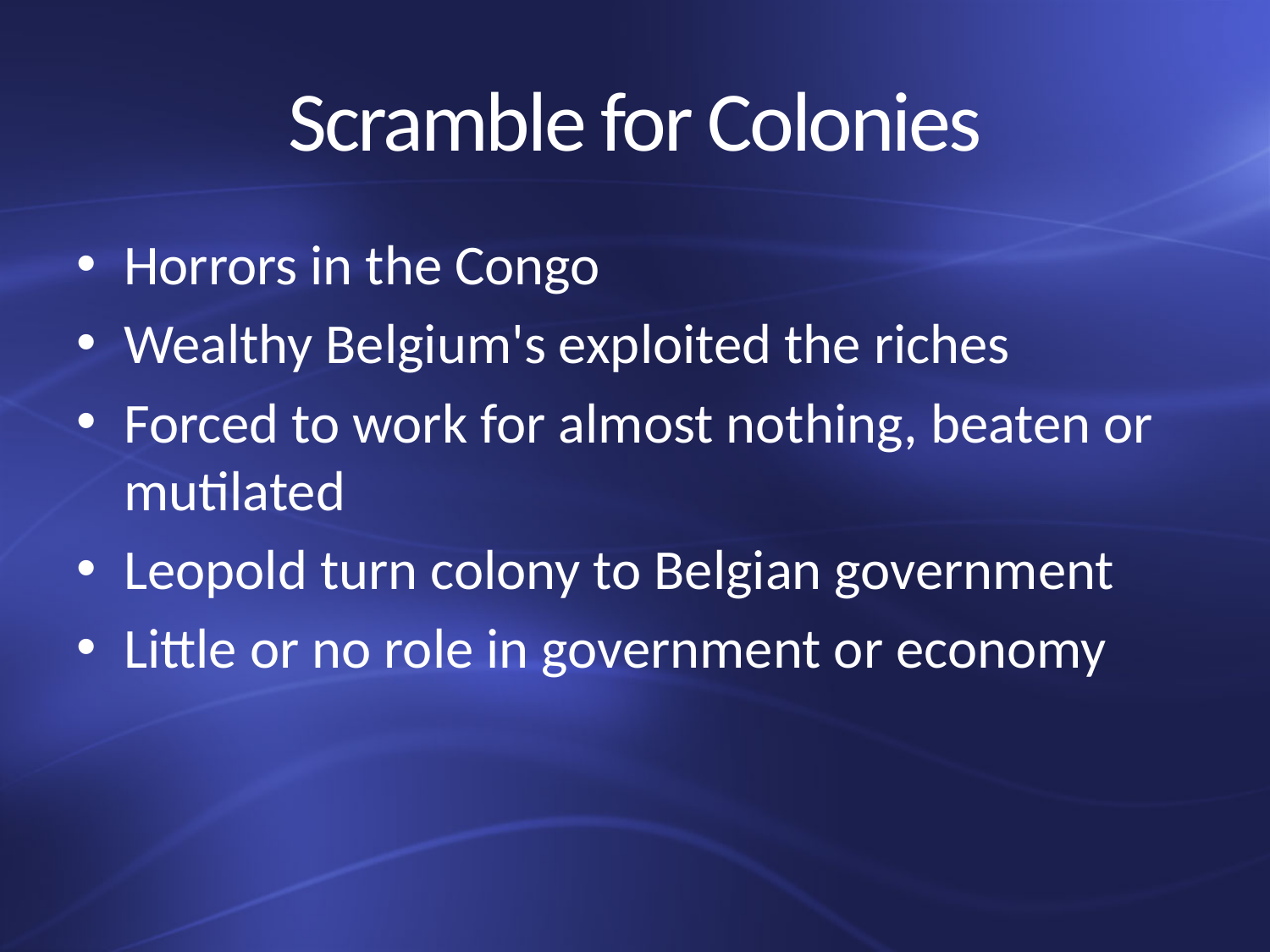

# Scramble for Colonies
Horrors in the Congo
Wealthy Belgium's exploited the riches
Forced to work for almost nothing, beaten or mutilated
Leopold turn colony to Belgian government
Little or no role in government or economy